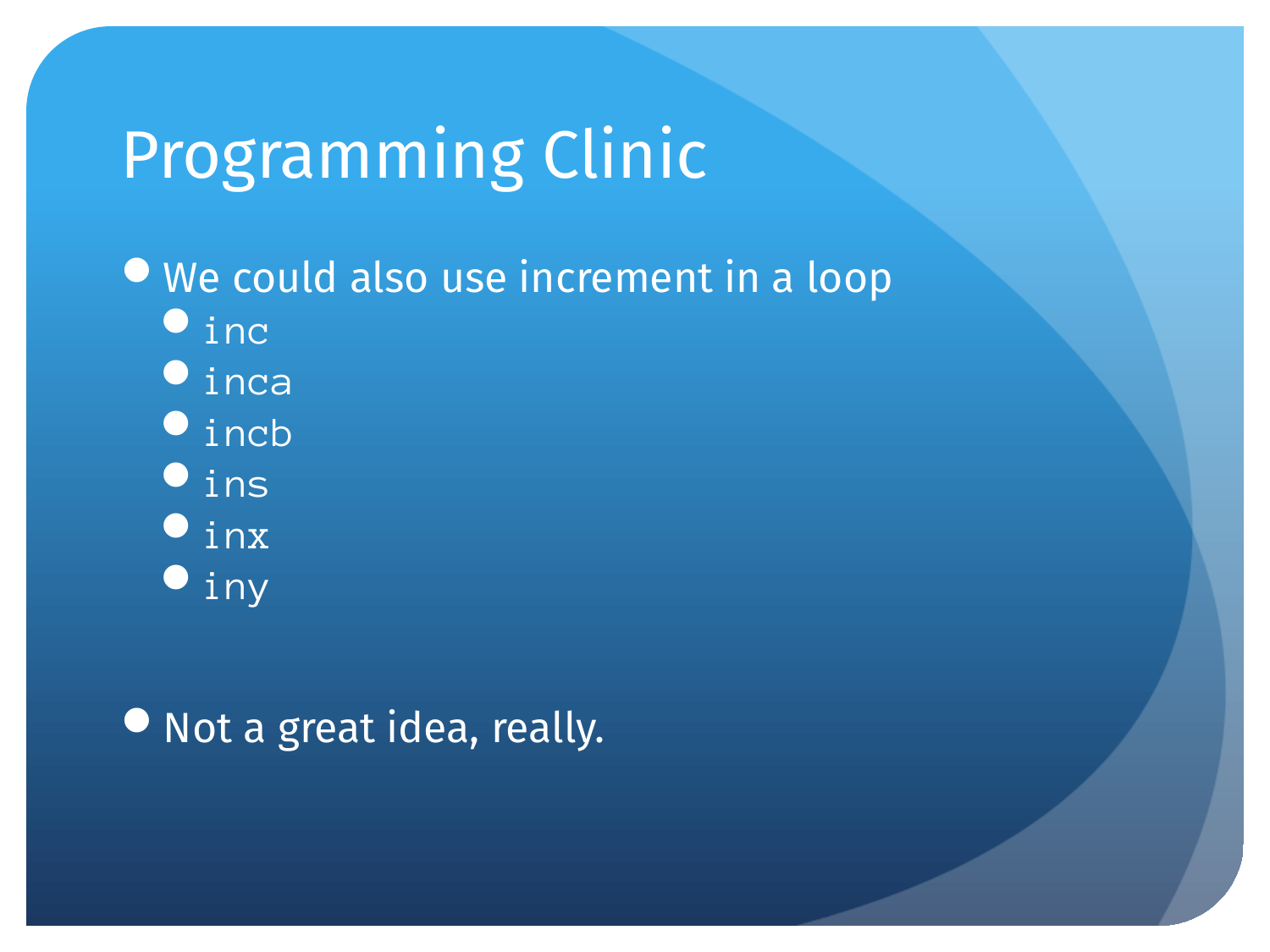

# Programming Clinic
We could also use increment in a loop
inc
inca
incb
ins
inx
iny

Not a great idea, really.